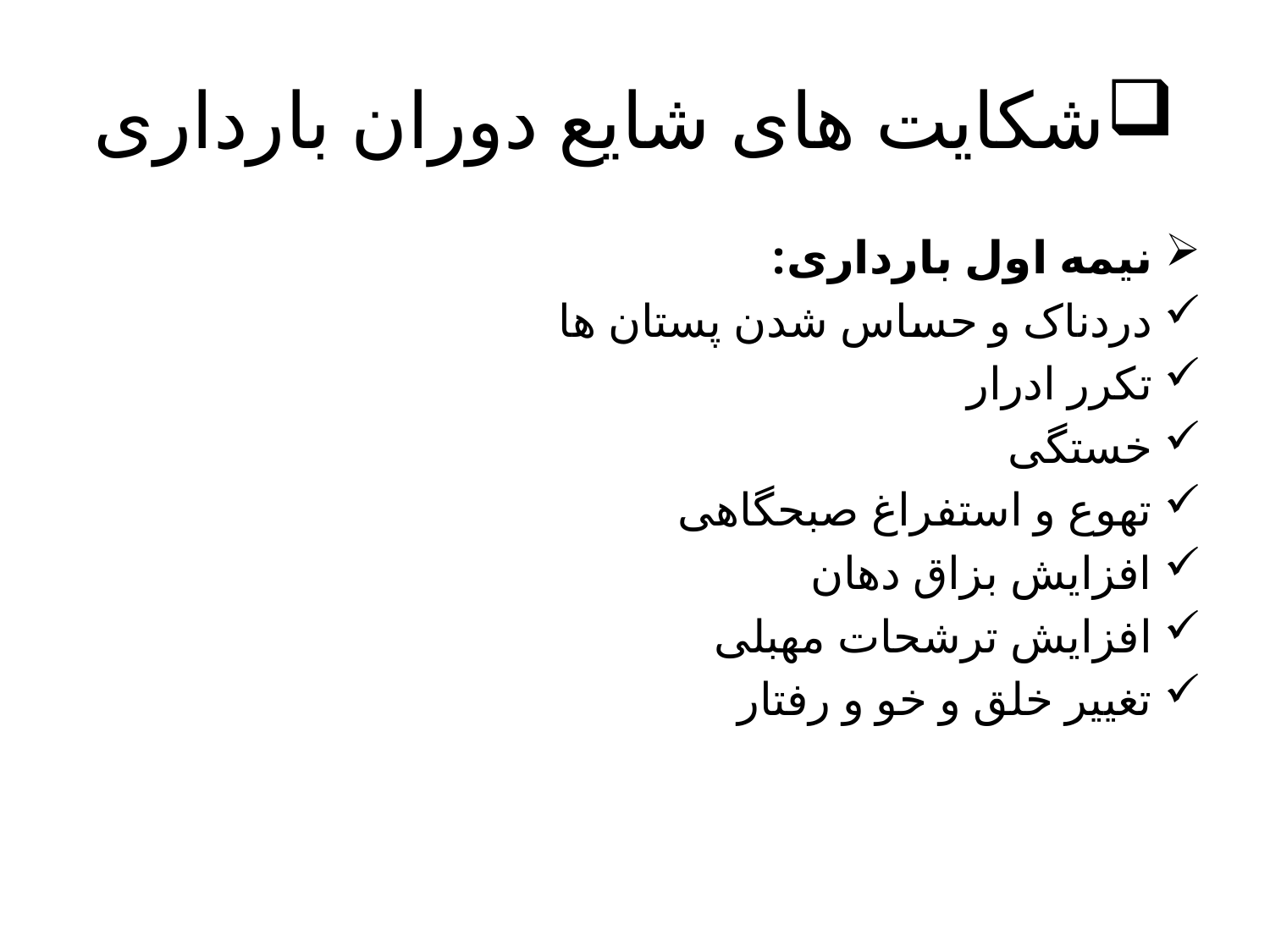

# شکایت های شایع دوران بارداری
نیمه اول بارداری:
دردناک و حساس شدن پستان ها
تکرر ادرار
خستگی
تهوع و استفراغ صبحگاهی
افزایش بزاق دهان
افزایش ترشحات مهبلی
تغییر خلق و خو و رفتار